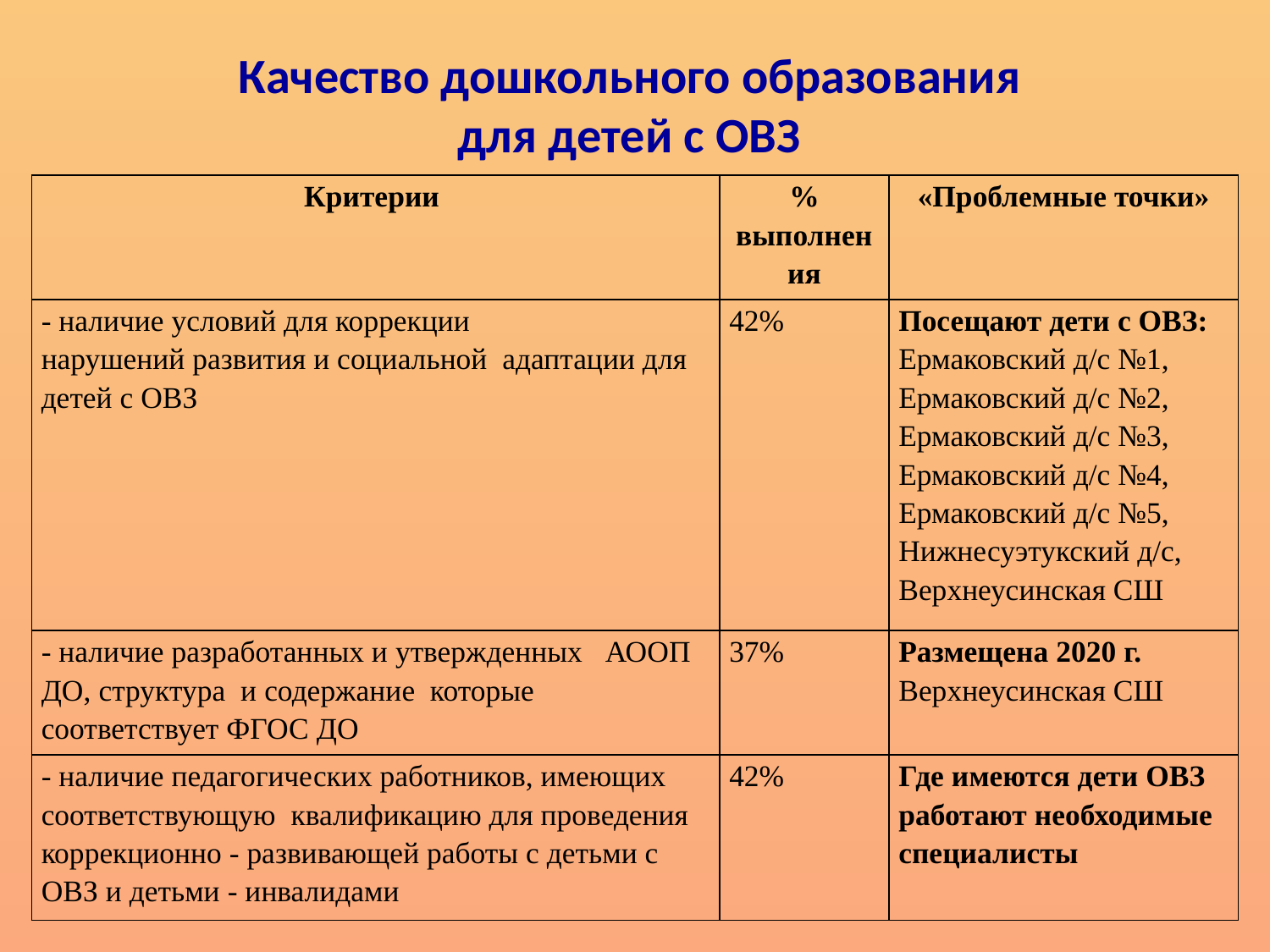

Качество дошкольного образования
для детей с ОВЗ
| Критерии | % выполнения | «Проблемные точки» |
| --- | --- | --- |
| - наличие условий для коррекции нарушений развития и социальной адаптации для детей с ОВЗ | 42% | Посещают дети с ОВЗ: Ермаковский д/с №1, Ермаковский д/с №2, Ермаковский д/с №3, Ермаковский д/с №4, Ермаковский д/с №5, Нижнесуэтукский д/с, Верхнеусинская СШ |
| - наличие разработанных и утвержденных АООП ДО, структура и содержание которые соответствует ФГОС ДО | 37% | Размещена 2020 г. Верхнеусинская СШ |
| - наличие педагогических работников, имеющих соответствующую квалификацию для проведения коррекционно - развивающей работы с детьми с ОВЗ и детьми - инвалидами | 42% | Где имеются дети ОВЗ работают необходимые специалисты |